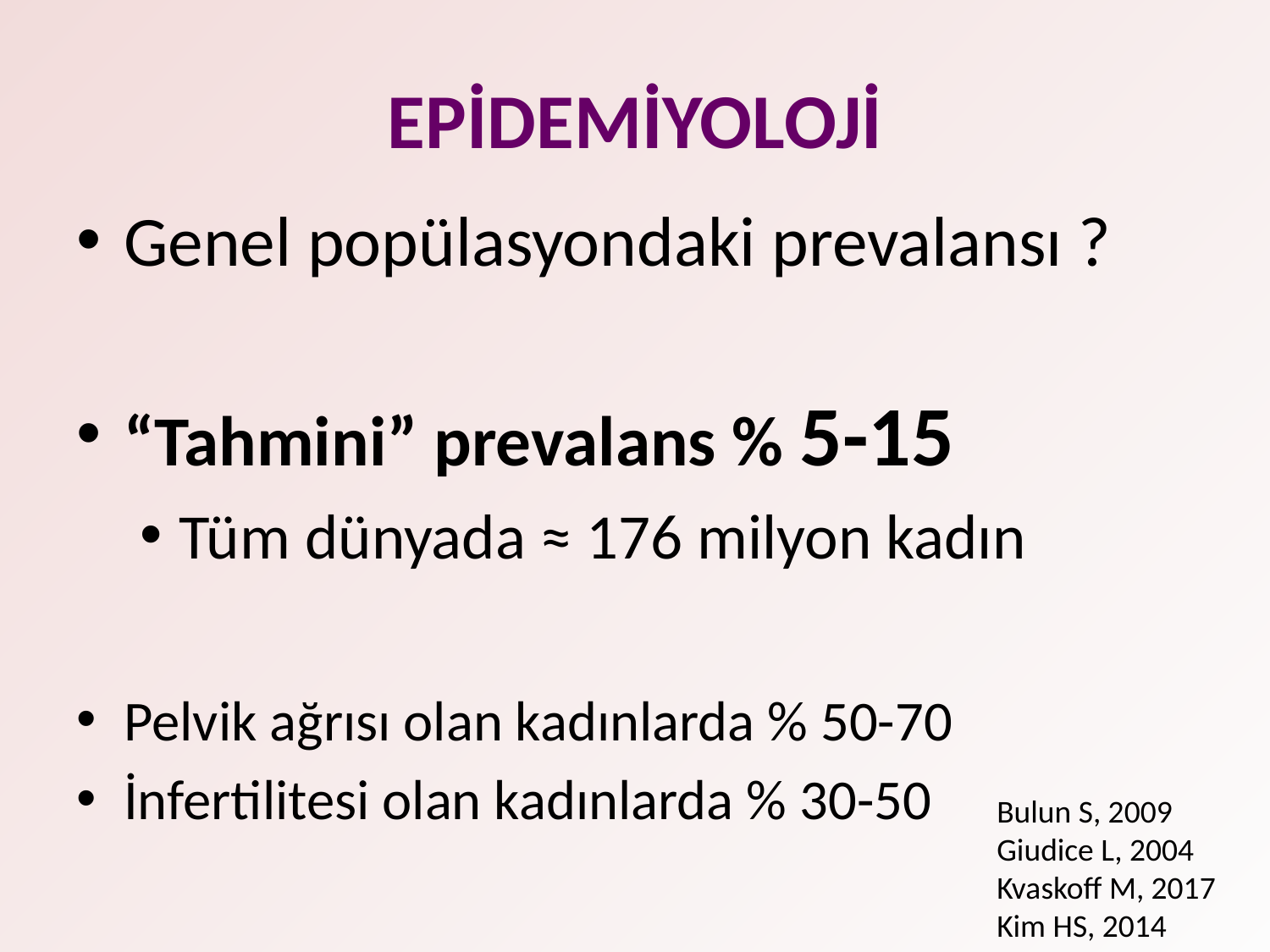

# EPİDEMİYOLOJİ
Genel popülasyondaki prevalansı ?

“Tahmini” prevalans % 5-15
Tüm dünyada ≈ 176 milyon kadın

Pelvik ağrısı olan kadınlarda % 50-70
İnfertilitesi olan kadınlarda % 30-50

Bulun S, 2009
Giudice L, 2004
Kvaskoff M, 2017
Kim HS, 2014